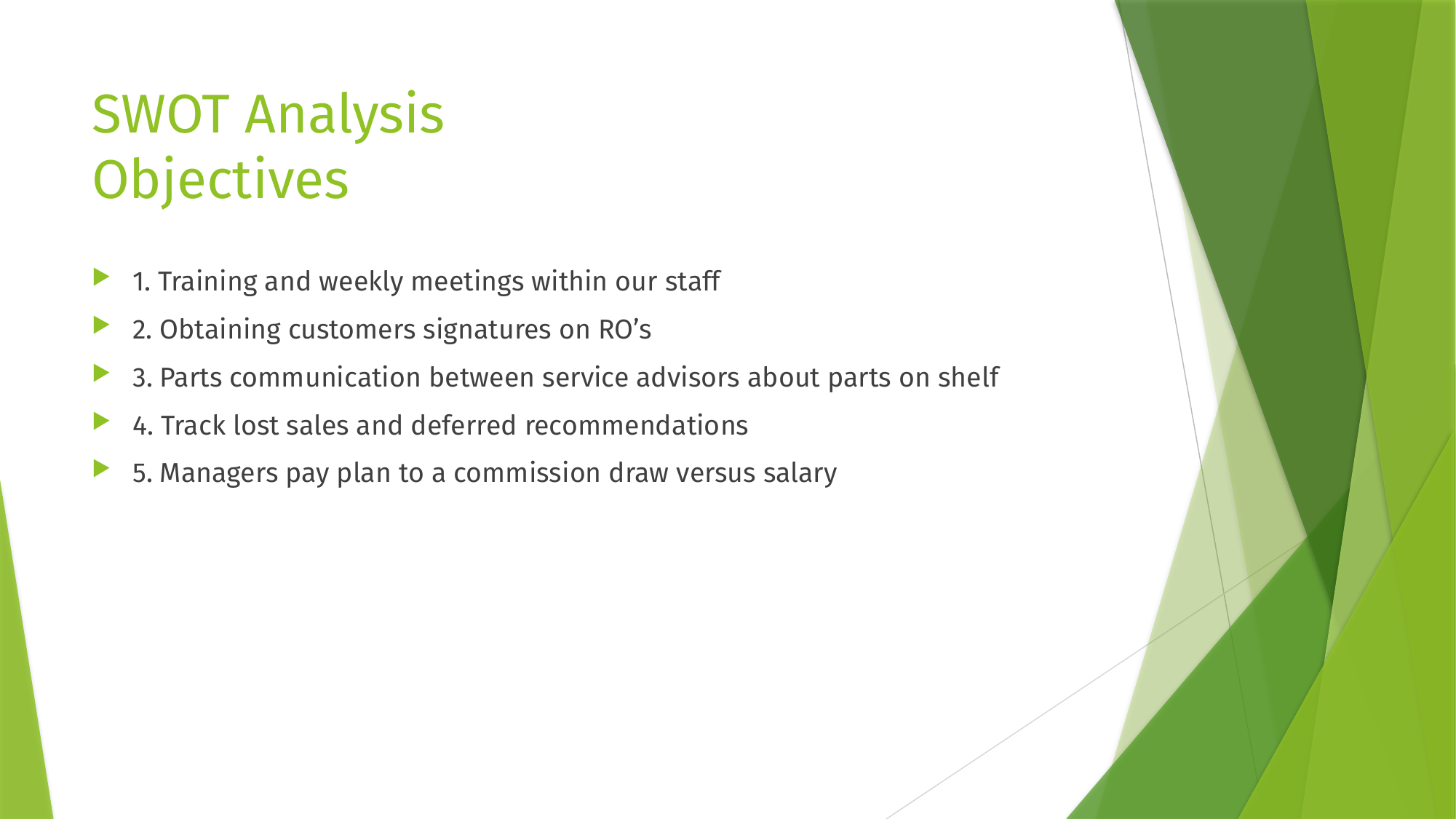

# SWOT Analysis Objectives
1. Training and weekly meetings within our staff
2. Obtaining customers signatures on RO’s
3. Parts communication between service advisors about parts on shelf
4. Track lost sales and deferred recommendations
5. Managers pay plan to a commission draw versus salary